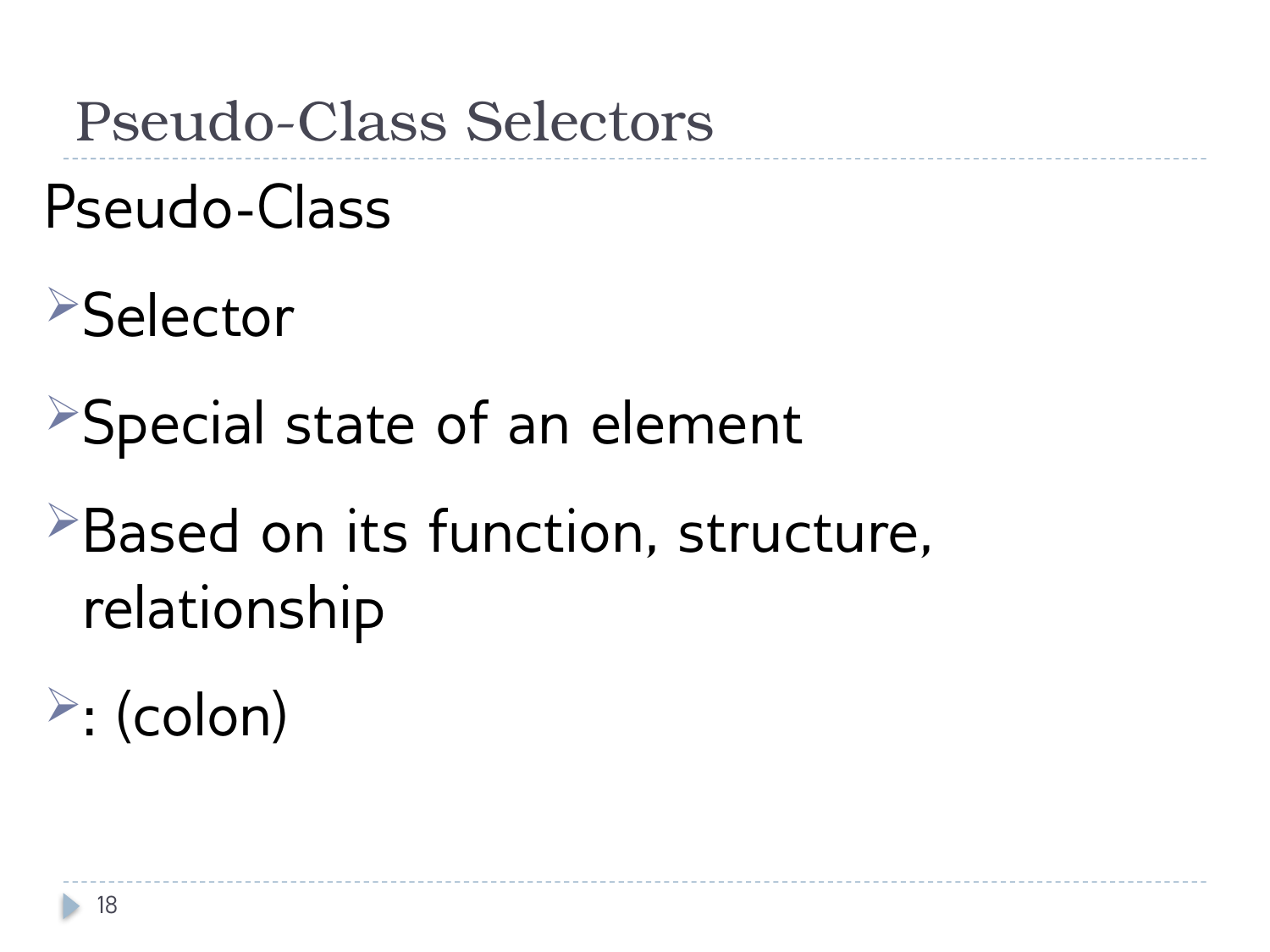

# Pseudo-Class Selectors
Pseudo-Class
Selector
Special state of an element
Based on its function, structure, relationship
: (colon)

18